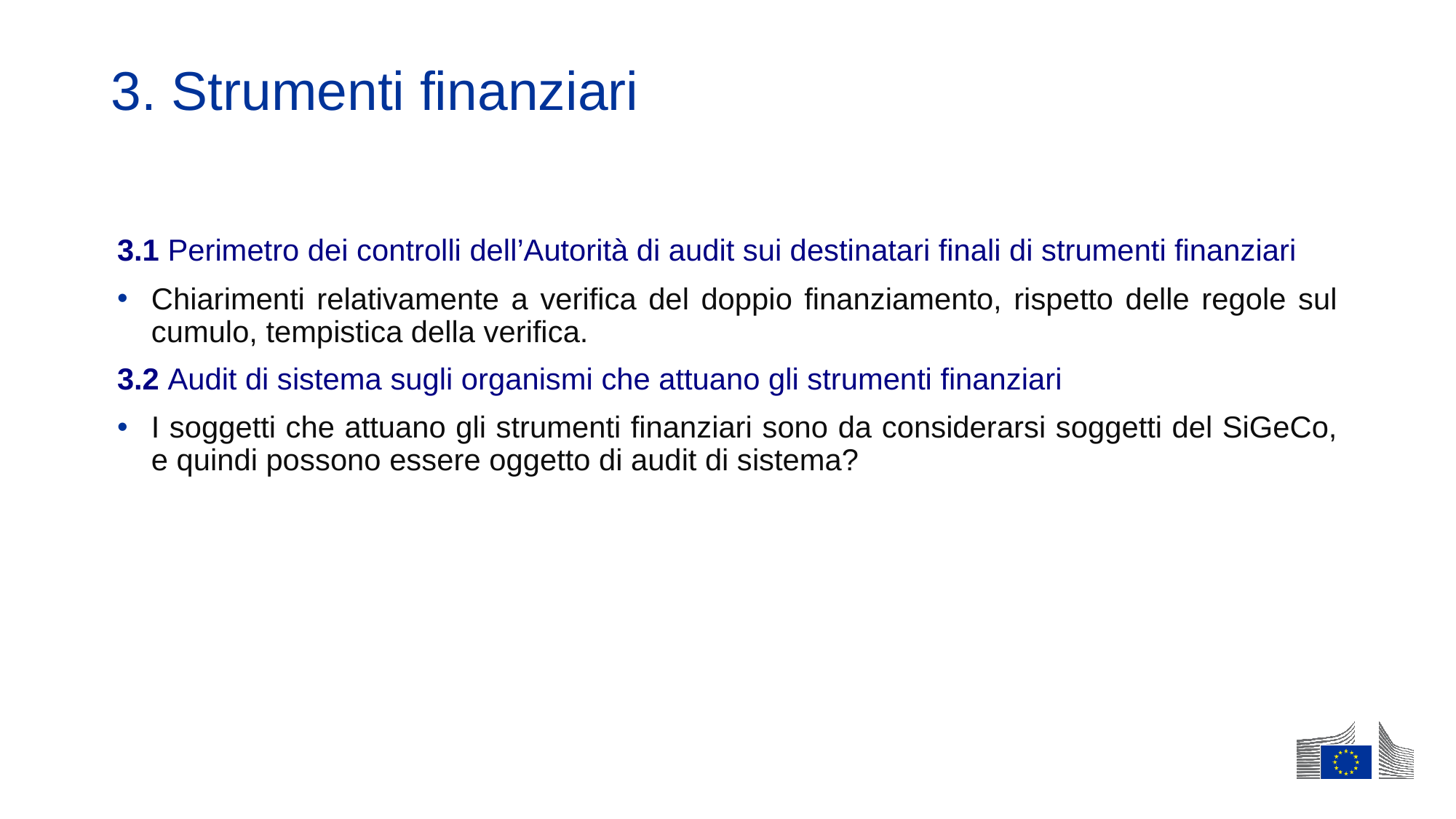

# 3. Strumenti finanziari
3.1 Perimetro dei controlli dell’Autorità di audit sui destinatari finali di strumenti finanziari
Chiarimenti relativamente a verifica del doppio finanziamento, rispetto delle regole sul cumulo, tempistica della verifica.
3.2 Audit di sistema sugli organismi che attuano gli strumenti finanziari
I soggetti che attuano gli strumenti finanziari sono da considerarsi soggetti del SiGeCo, e quindi possono essere oggetto di audit di sistema?